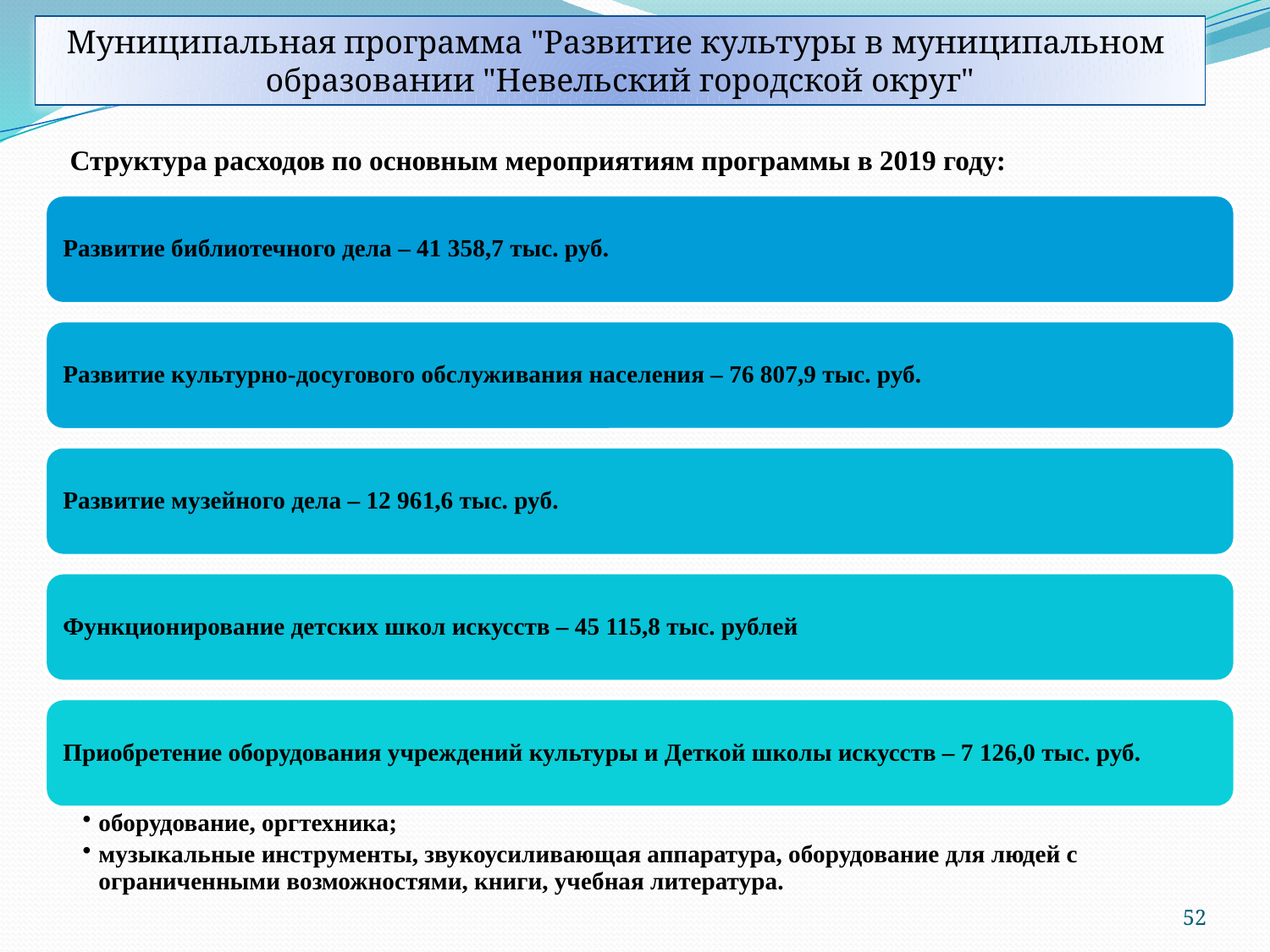

Муниципальная программа "Развитие культуры в муниципальном
образовании "Невельский городской округ"
Структура расходов по основным мероприятиям программы в 2019 году:
Развитие библиотечного дела – 41 358,7 тыс. руб.
Развитие культурно-досугового обслуживания населения – 76 807,9 тыс. руб.
Развитие музейного дела – 12 961,6 тыс. руб.
Функционирование детских школ искусств – 45 115,8 тыс. рублей
Приобретение оборудования учреждений культуры и Деткой школы искусств – 7 126,0 тыс. руб.
оборудование, оргтехника;
музыкальные инструменты, звукоусиливающая аппаратура, оборудование для людей с ограниченными возможностями, книги, учебная литература.
52